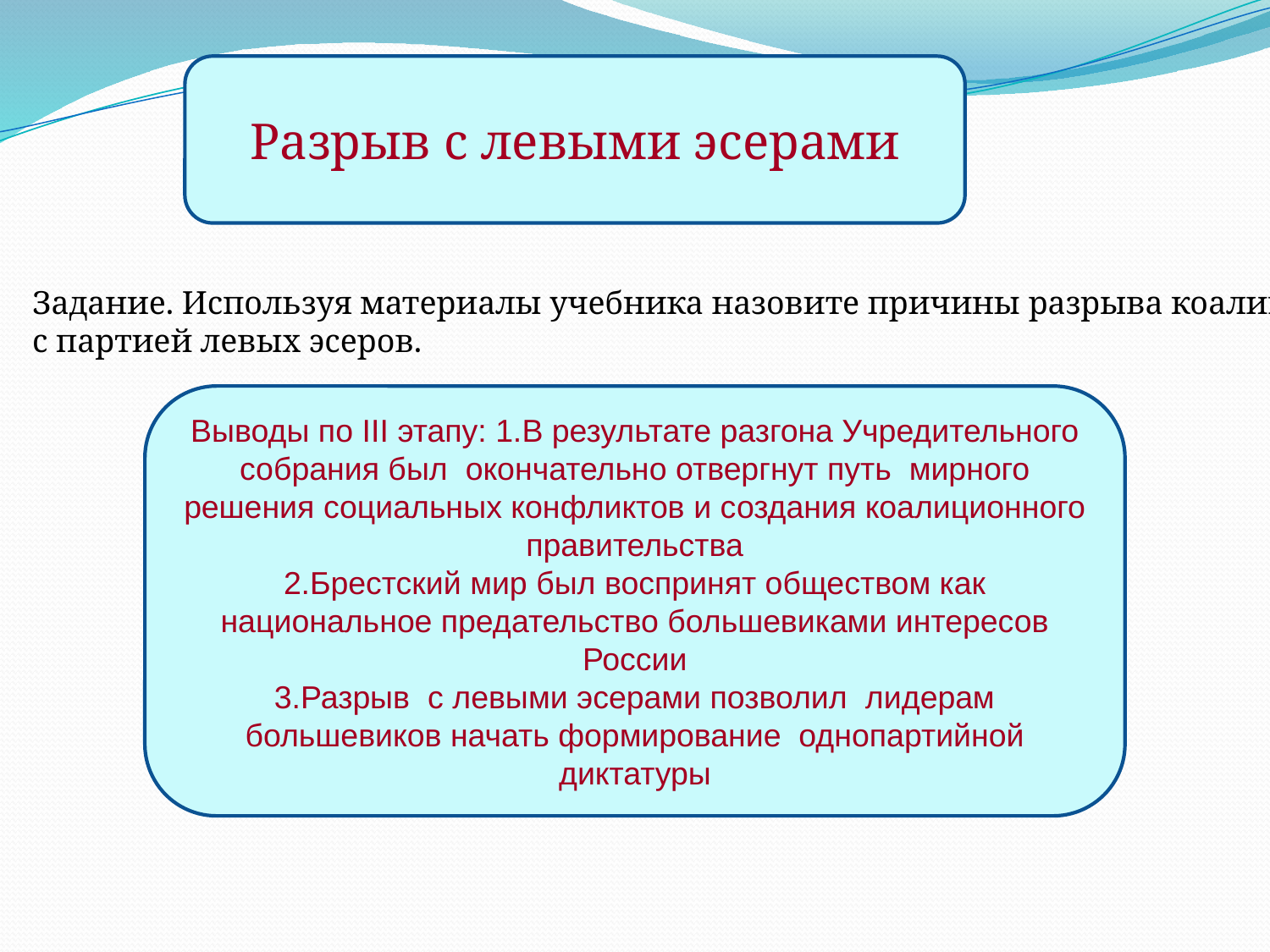

Разрыв с левыми эсерами
Задание. Используя материалы учебника назовите причины разрыва коалиции
с партией левых эсеров.
Выводы по III этапу: 1.В результате разгона Учредительного собрания был  окончательно отвергнут путь  мирного решения социальных конфликтов и создания коалиционного правительства
2.Брестский мир был воспринят обществом как национальное предательство большевиками интересов России
3.Разрыв  с левыми эсерами позволил  лидерам большевиков начать формирование  однопартийной диктатуры